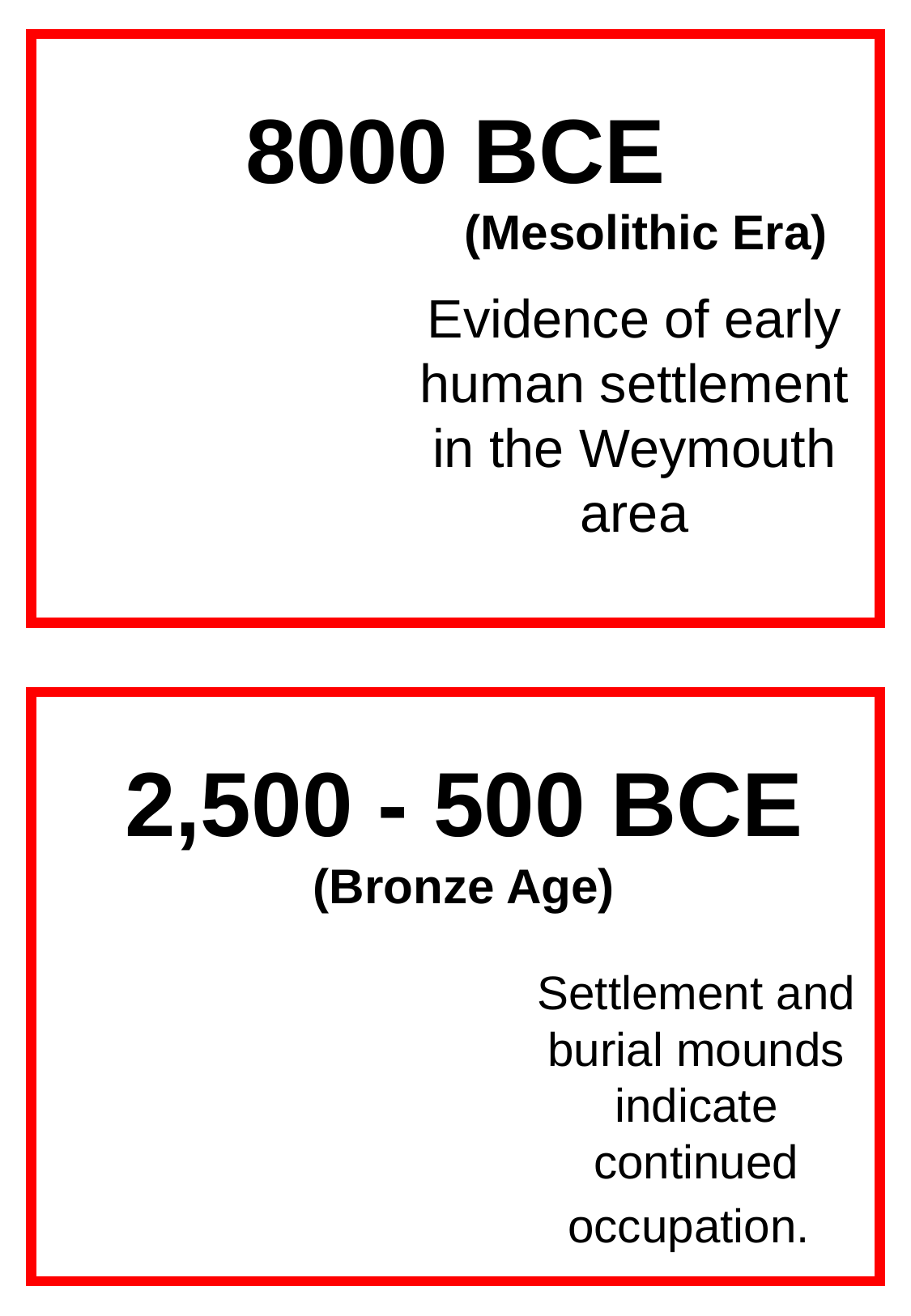

8000 BCE
(Mesolithic Era)

Evidence of early human settlement in the Weymouth area

2,500 - 500 BCE
(Bronze Age)

Settlement and burial mounds indicate continued occupation.